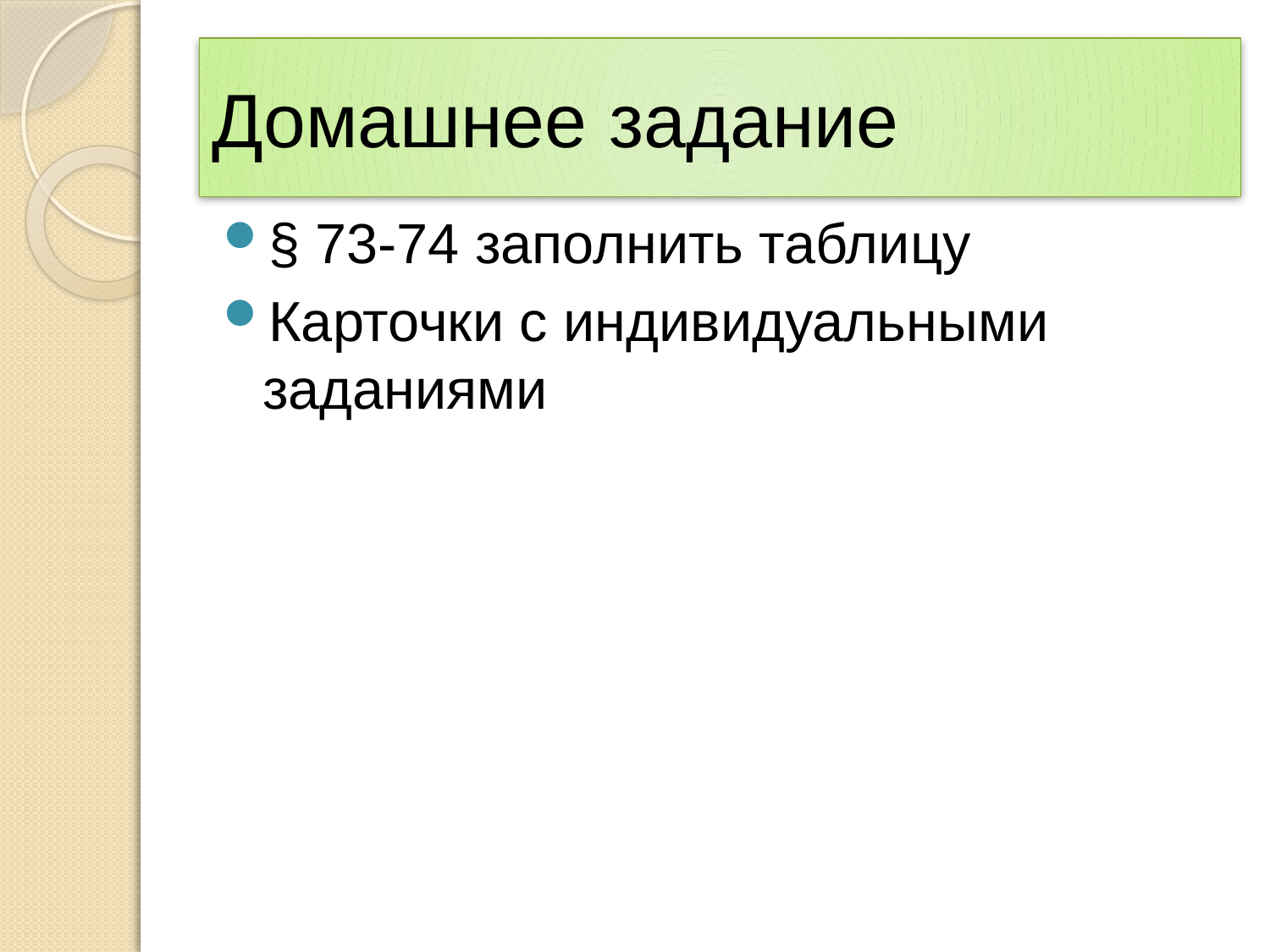

# Домашнее задание
§ 73-74 заполнить таблицу
Карточки с индивидуальными заданиями